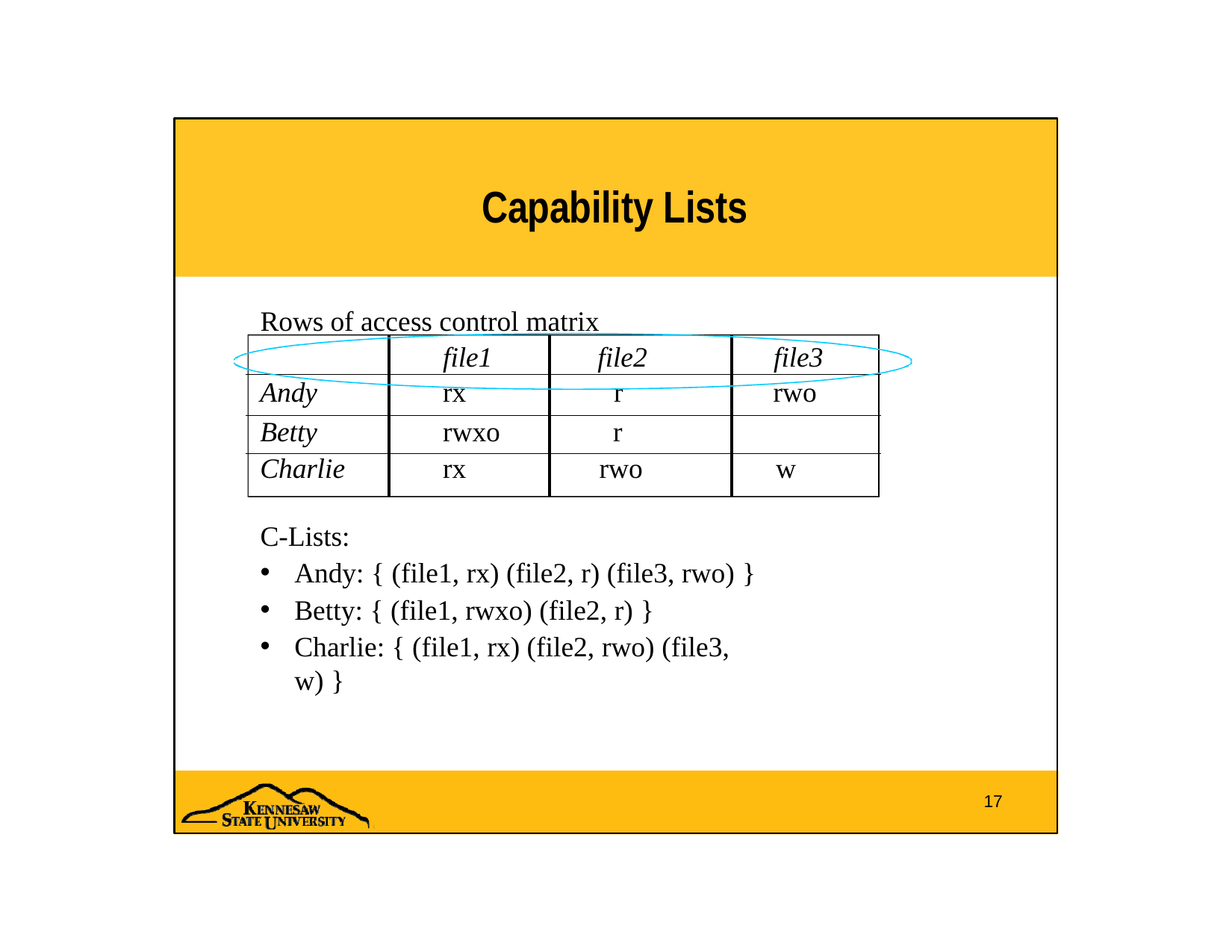

# Capability Lists
Rows of access control matrix

|  | file1 | file2 | file3 |
| --- | --- | --- | --- |
| Andy | rx | r | rwo |
| Betty | rwxo | r |  |
| Charlie | rx | rwo | w |

C-Lists:
Andy: { (file1, rx) (file2, r) (file3, rwo) }
Betty: { (file1, rwxo) (file2, r) }
Charlie: { (file1, rx) (file2, rwo) (file3, w) }

17